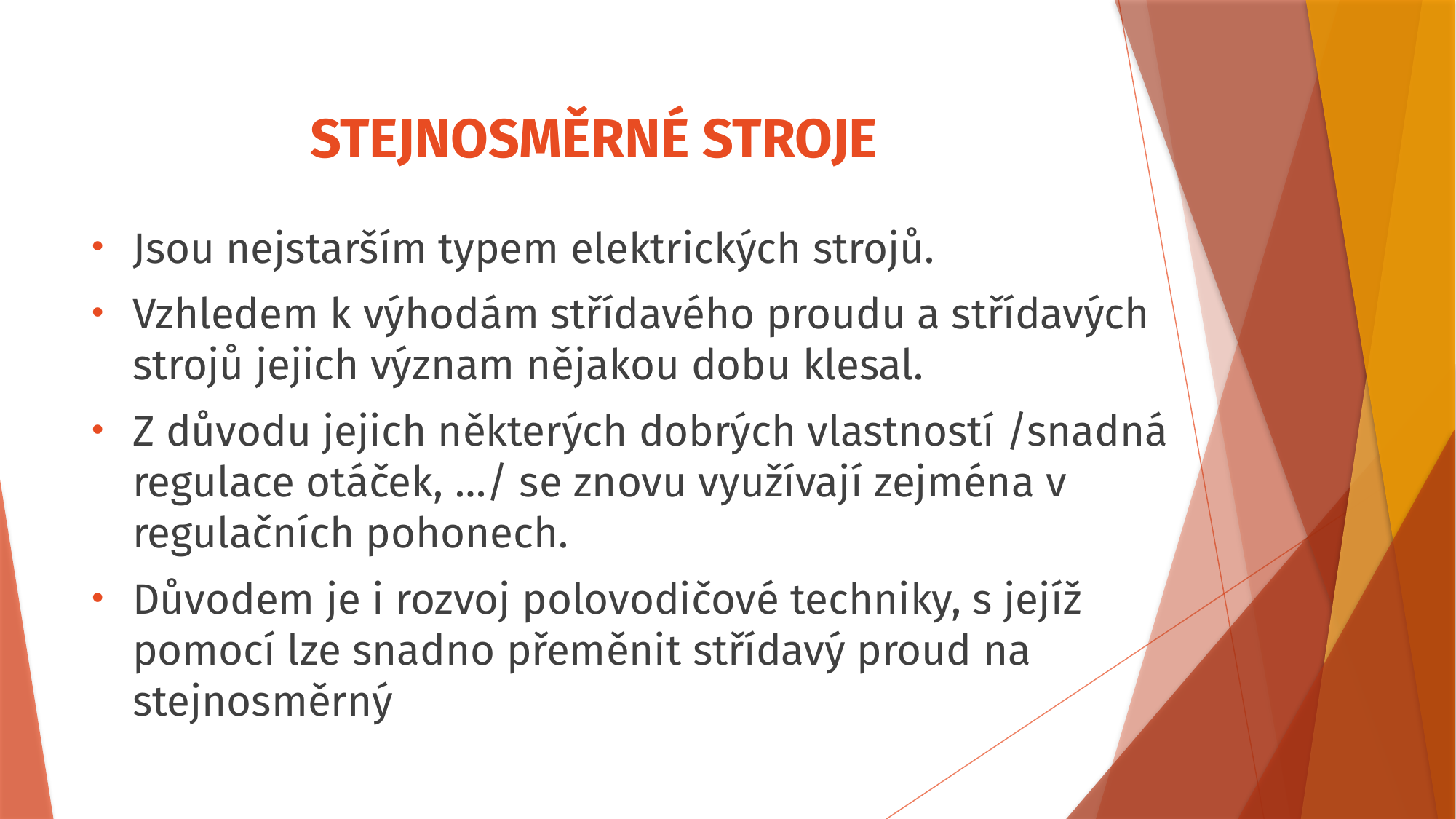

# STEJNOSMĚRNÉ STROJE
Jsou nejstarším typem elektrických strojů.
Vzhledem k výhodám střídavého proudu a střídavých strojů jejich význam nějakou dobu klesal.
Z důvodu jejich některých dobrých vlastností /snadná regulace otáček, …/ se znovu využívají zejména v regulačních pohonech.
Důvodem je i rozvoj polovodičové techniky, s jejíž pomocí lze snadno přeměnit střídavý proud na stejnosměrný